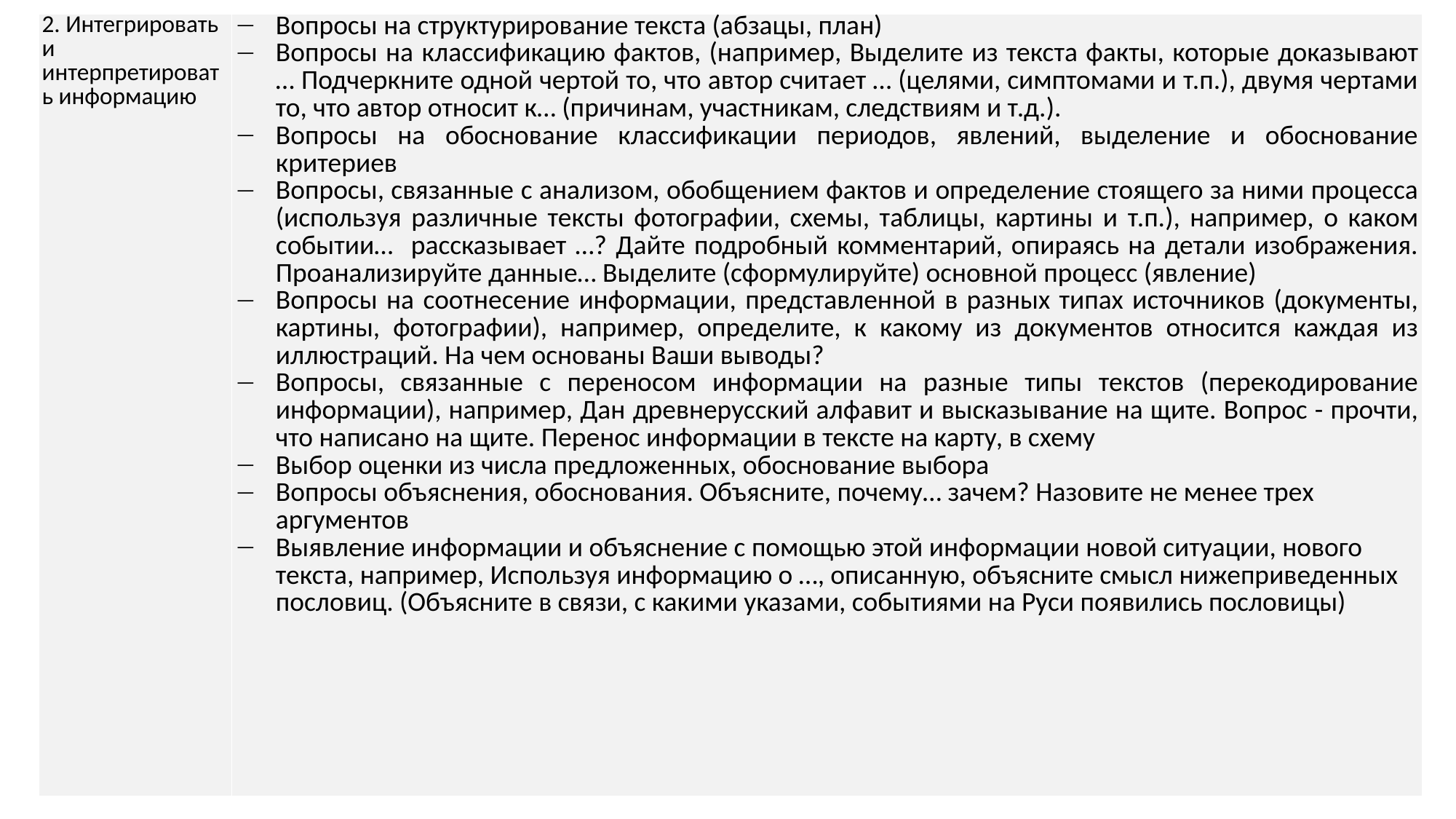

| 2. Интегрировать и интерпретировать информацию | Вопросы на структурирование текста (абзацы, план) Вопросы на классификацию фактов, (например, Выделите из текста факты, которые доказывают … Подчеркните одной чертой то, что автор считает … (целями, симптомами и т.п.), двумя чертами то, что автор относит к… (причинам, участникам, следствиям и т.д.). Вопросы на обоснование классификации периодов, явлений, выделение и обоснование критериев Вопросы, связанные с анализом, обобщением фактов и определение стоящего за ними процесса (используя различные тексты фотографии, схемы, таблицы, картины и т.п.), например, о каком событии… рассказывает …? Дайте подробный комментарий, опираясь на детали изображения. Проанализируйте данные… Выделите (сформулируйте) основной процесс (явление) Вопросы на соотнесение информации, представленной в разных типах источников (документы, картины, фотографии), например, определите, к какому из документов относится каждая из иллюстраций. На чем основаны Ваши выводы? Вопросы, связанные с переносом информации на разные типы текстов (перекодирование информации), например, Дан древнерусский алфавит и высказывание на щите. Вопрос - прочти, что написано на щите. Перенос информации в тексте на карту, в схему Выбор оценки из числа предложенных, обоснование выбора Вопросы объяснения, обоснования. Объясните, почему… зачем? Назовите не менее трех аргументов Выявление информации и объяснение с помощью этой информации новой ситуации, нового текста, например, Используя информацию о …, описанную, объясните смысл нижеприведенных пословиц. (Объясните в связи, с какими указами, событиями на Руси появились пословицы) |
| --- | --- |